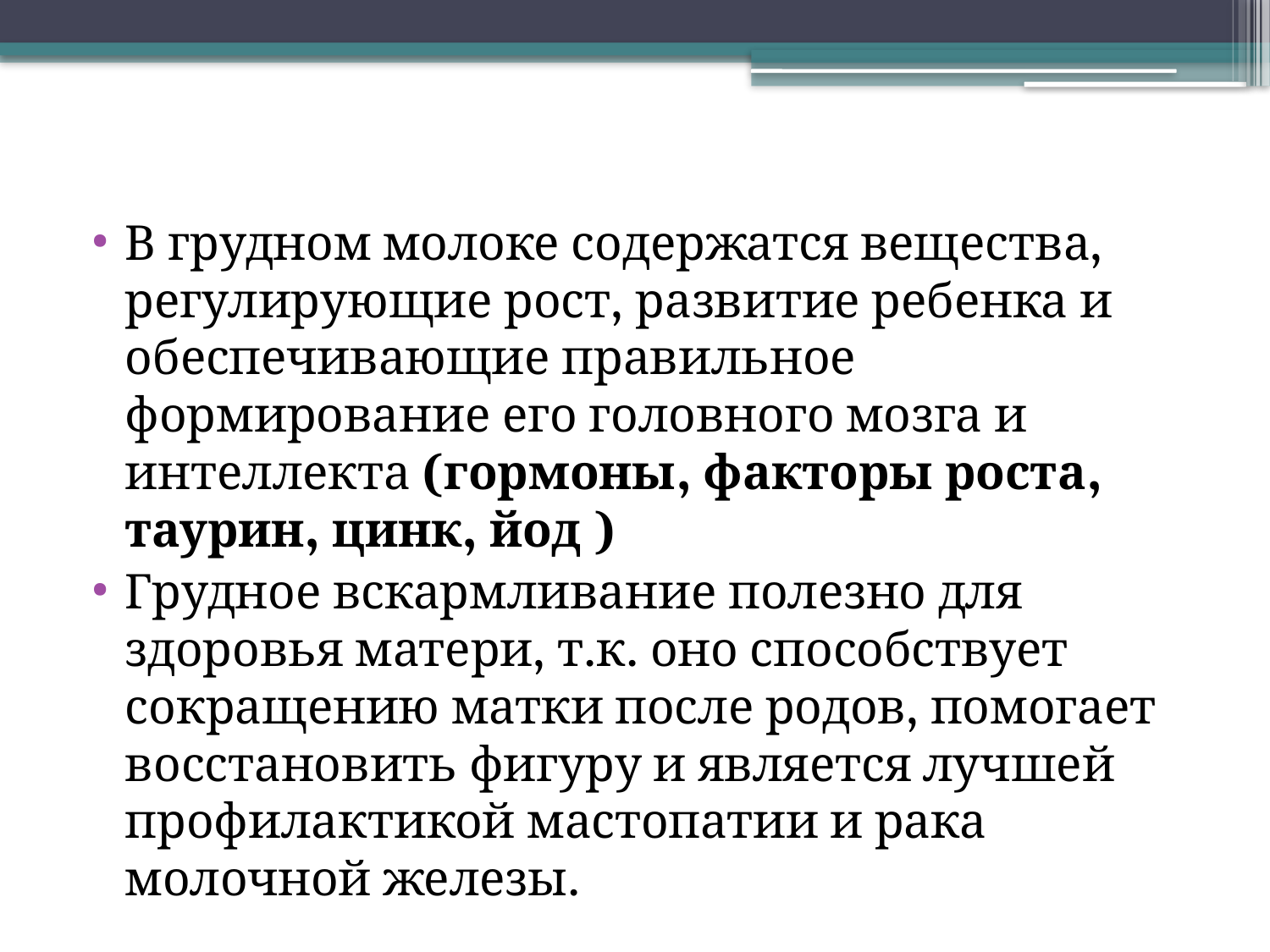

#
В грудном молоке содержатся вещества, регулирующие рост, развитие ребенка и обеспечивающие правильное формирование его головного мозга и интеллекта (гормоны, факторы роста, таурин, цинк, йод )
Грудное вскармливание полезно для здоровья матери, т.к. оно способствует сокращению матки после родов, помогает восстановить фигуру и является лучшей профилактикой мастопатии и рака молочной железы.